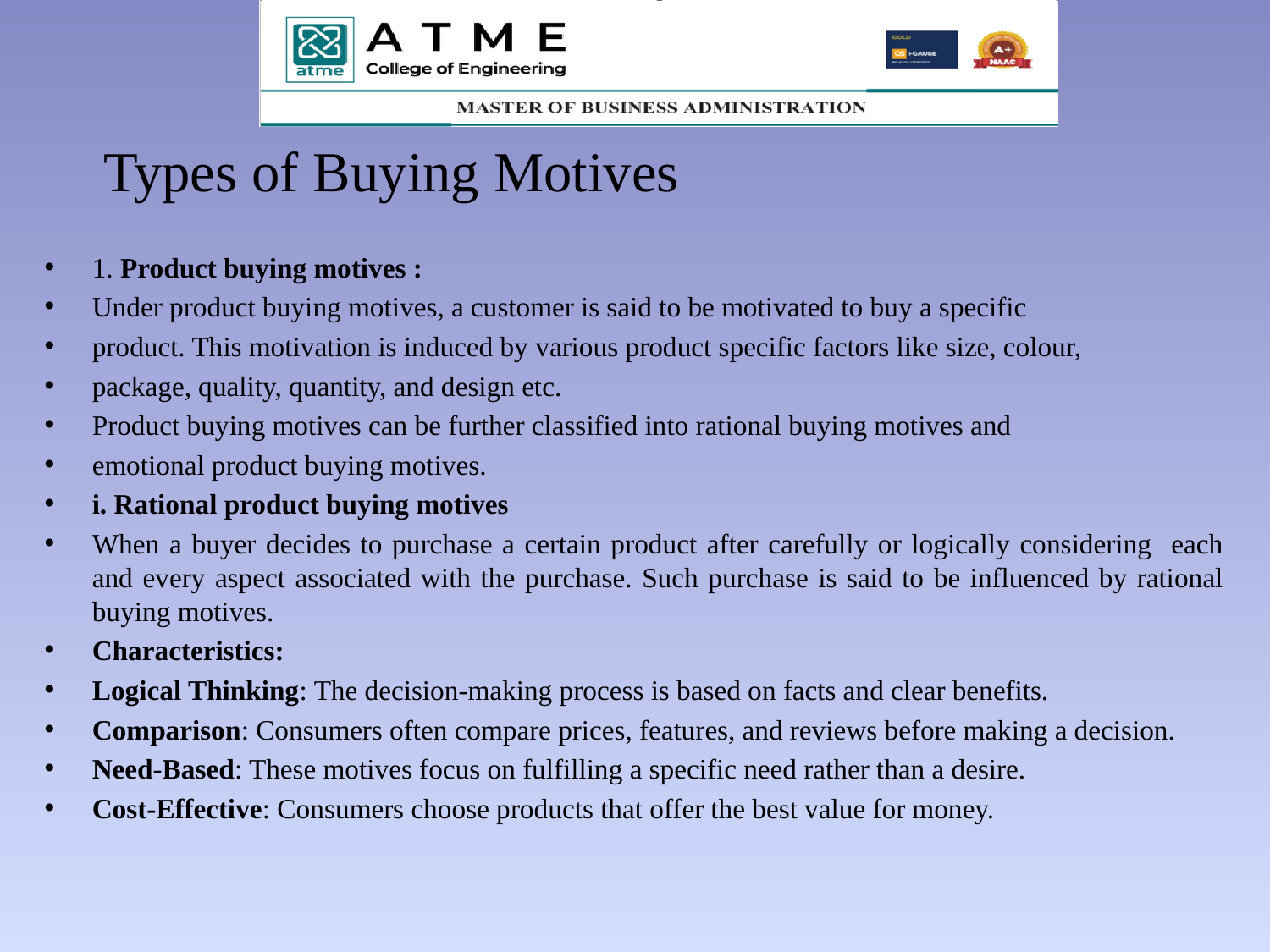

# Types of Buying Motives
1. Product buying motives :
Under product buying motives, a customer is said to be motivated to buy a specific
product. This motivation is induced by various product specific factors like size, colour,
package, quality, quantity, and design etc.
Product buying motives can be further classified into rational buying motives and
emotional product buying motives.
i. Rational product buying motives
When a buyer decides to purchase a certain product after carefully or logically considering  each and every aspect associated with the purchase. Such purchase is said to be influenced by rational buying motives.
Characteristics:
Logical Thinking: The decision-making process is based on facts and clear benefits.
Comparison: Consumers often compare prices, features, and reviews before making a decision.
Need-Based: These motives focus on fulfilling a specific need rather than a desire.
Cost-Effective: Consumers choose products that offer the best value for money.